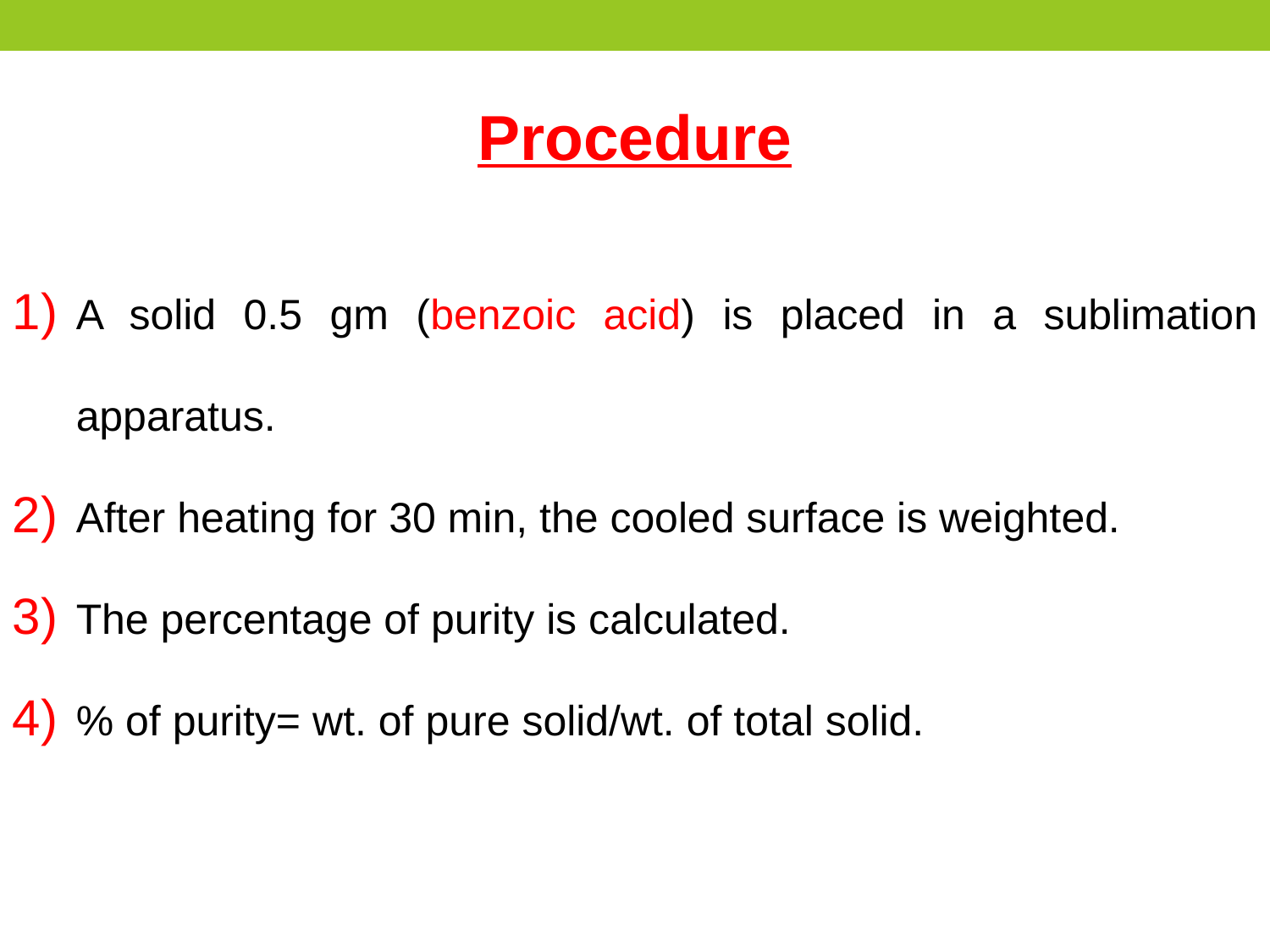

Procedure

A solid 0.5 gm (benzoic acid) is placed in a sublimation apparatus.
After heating for 30 min, the cooled surface is weighted.
The percentage of purity is calculated.
% of purity= wt. of pure solid/wt. of total solid.